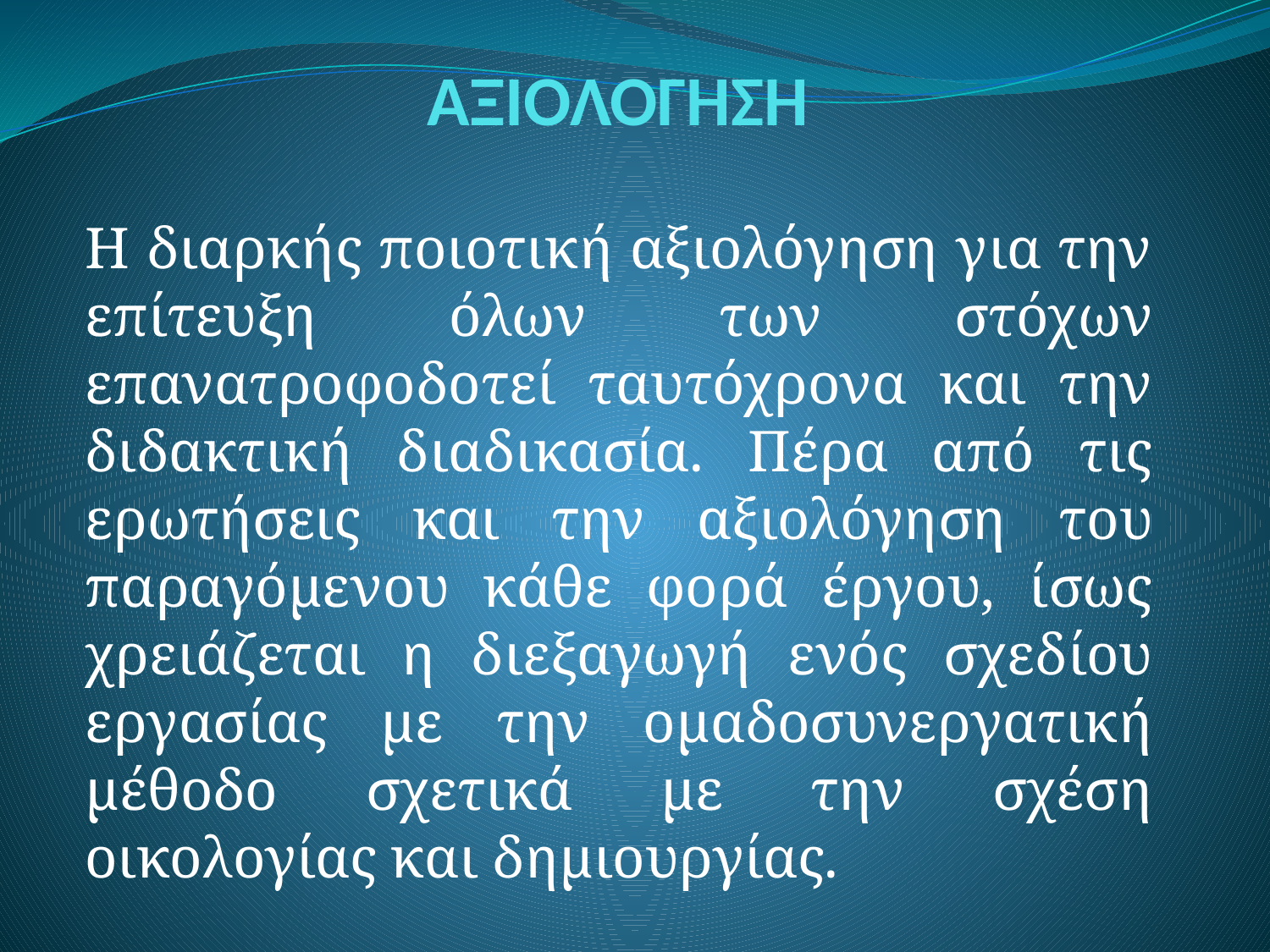

# ΑΞΙΟΛΟΓΗΣΗ
Η διαρκής ποιοτική αξιολόγηση για την επίτευξη όλων των στόχων επανατροφοδοτεί ταυτόχρονα και την διδακτική διαδικασία. Πέρα από τις ερωτήσεις και την αξιολόγηση του παραγόμενου κάθε φορά έργου, ίσως χρειάζεται η διεξαγωγή ενός σχεδίου εργασίας με την ομαδοσυνεργατική μέθοδο σχετικά με την σχέση οικολογίας και δημιουργίας.